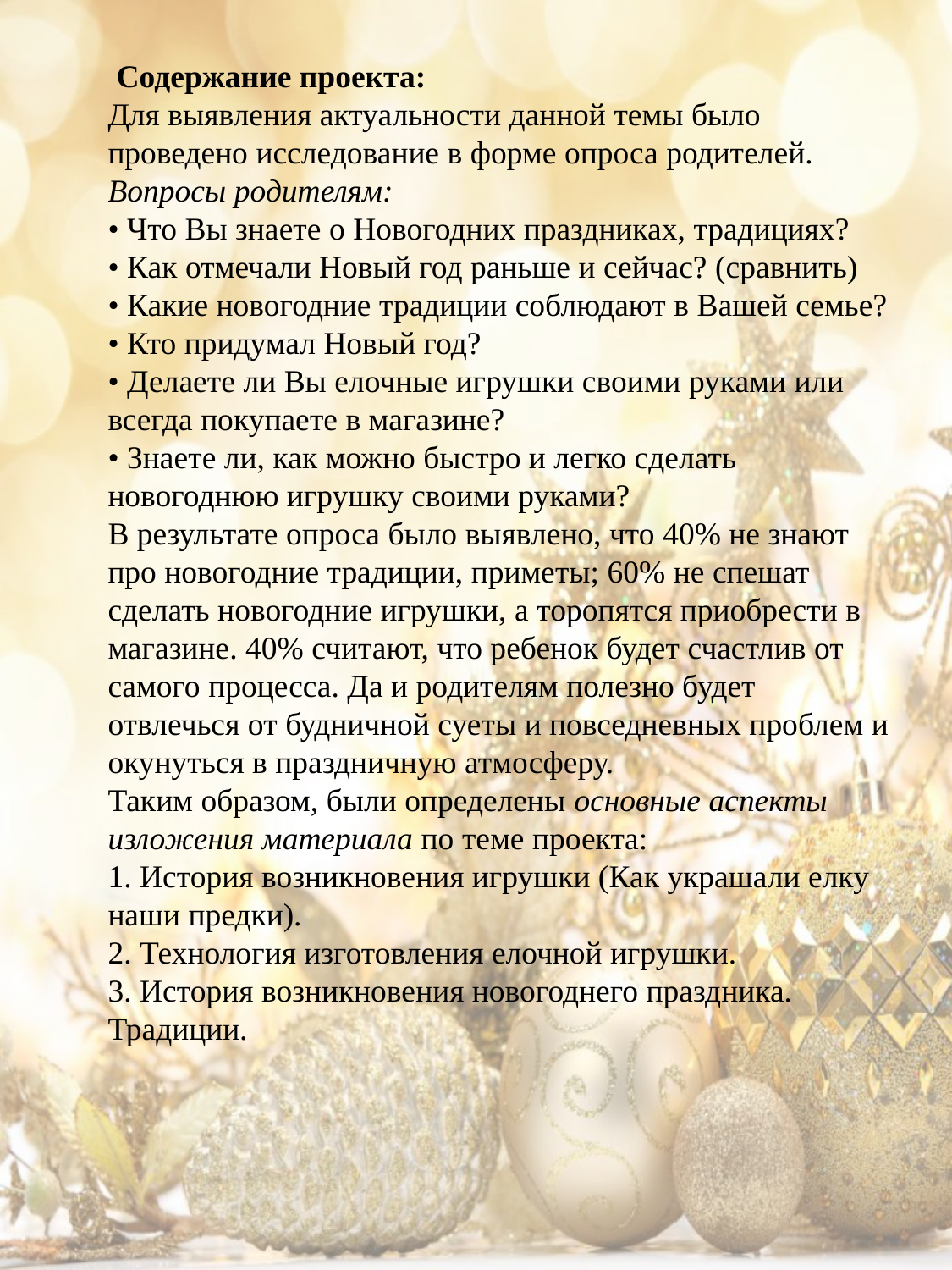

Содержание проекта:
Для выявления актуальности данной темы было проведено исследование в форме опроса родителей. 
Вопросы родителям:
• Что Вы знаете о Новогодних праздниках, традициях?
• Как отмечали Новый год раньше и сейчас? (сравнить)
• Какие новогодние традиции соблюдают в Вашей семье?
• Кто придумал Новый год?
• Делаете ли Вы елочные игрушки своими руками или всегда покупаете в магазине?
• Знаете ли, как можно быстро и легко сделать новогоднюю игрушку своими руками?
В результате опроса было выявлено, что 40% не знают про новогодние традиции, приметы; 60% не спешат сделать новогодние игрушки, а торопятся приобрести в магазине. 40% считают, что ребенок будет счастлив от самого процесса. Да и родителям полезно будет отвлечься от будничной суеты и повседневных проблем и окунуться в праздничную атмосферу. 
Таким образом, были определены основные аспекты изложения материала по теме проекта:
1. История возникновения игрушки (Как украшали елку наши предки).
2. Технология изготовления елочной игрушки.
3. История возникновения новогоднего праздника. Традиции.
#